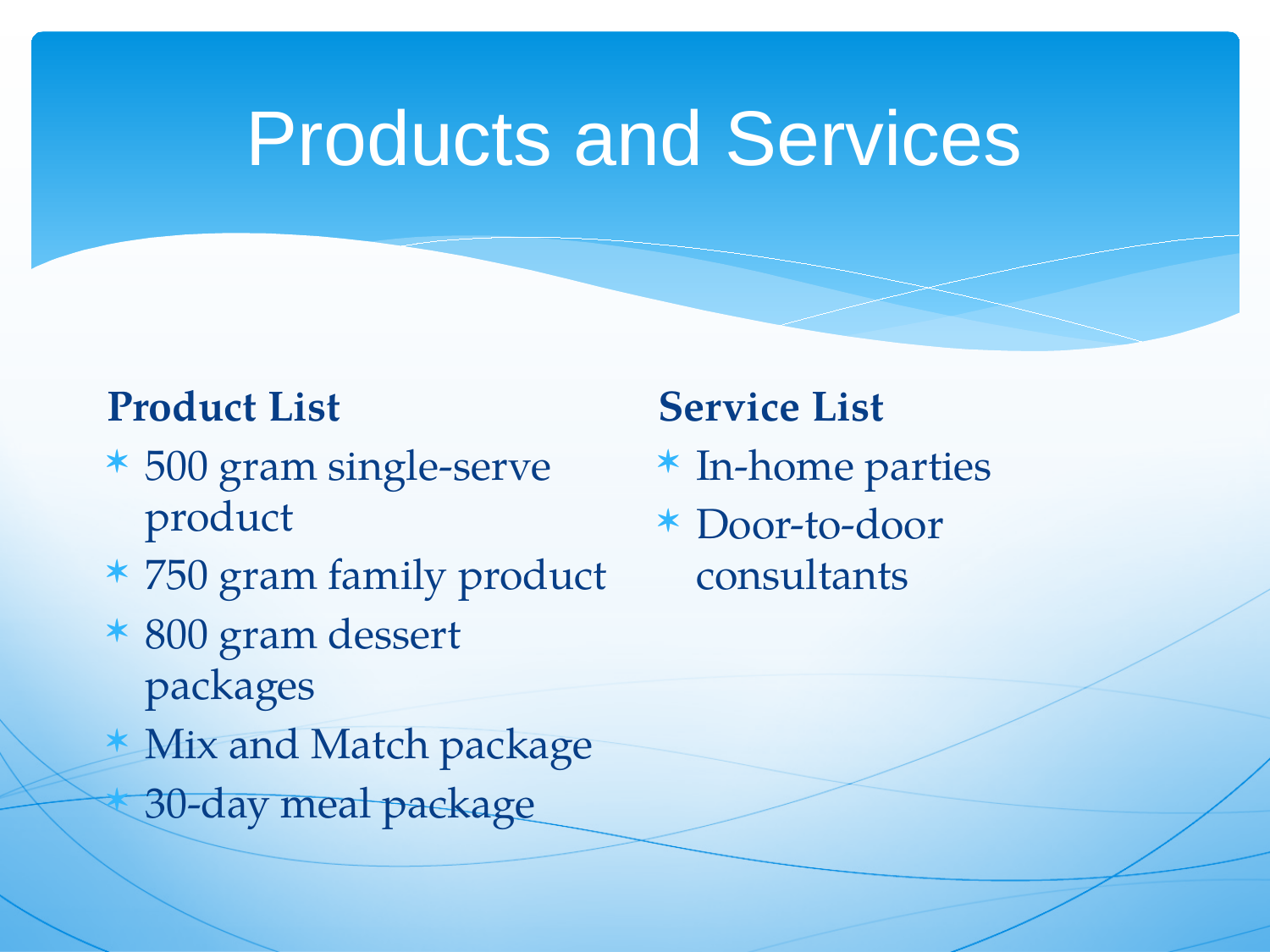

# Products and Services
Product List
500 gram single-serve product
750 gram family product
800 gram dessert packages
Mix and Match package
30-day meal package
Service List
In-home parties
Door-to-door consultants